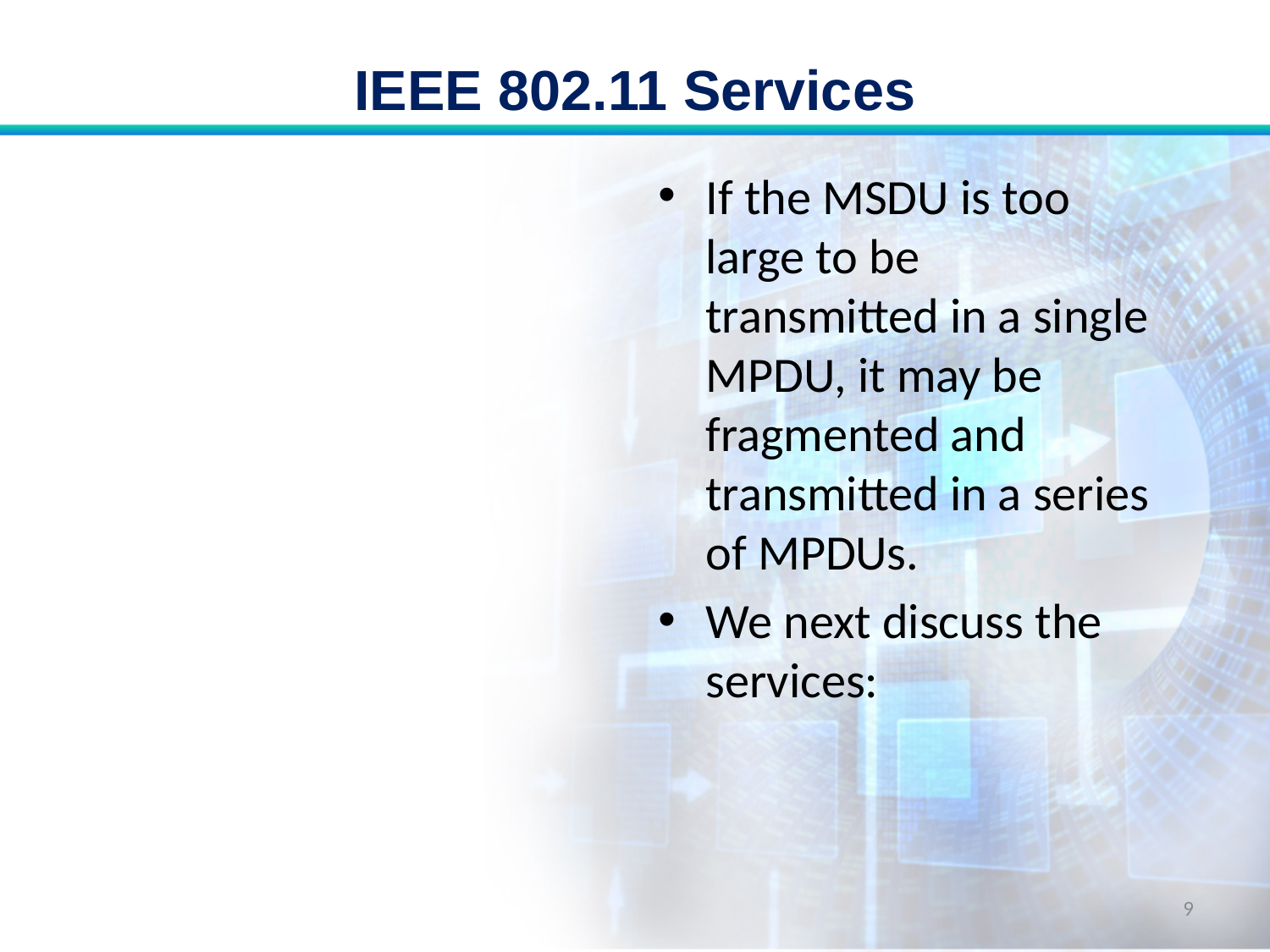

# IEEE 802.11 Services
If the MSDU is too large to be transmitted in a single MPDU, it may be fragmented and transmitted in a series of MPDUs.
We next discuss the services:
9